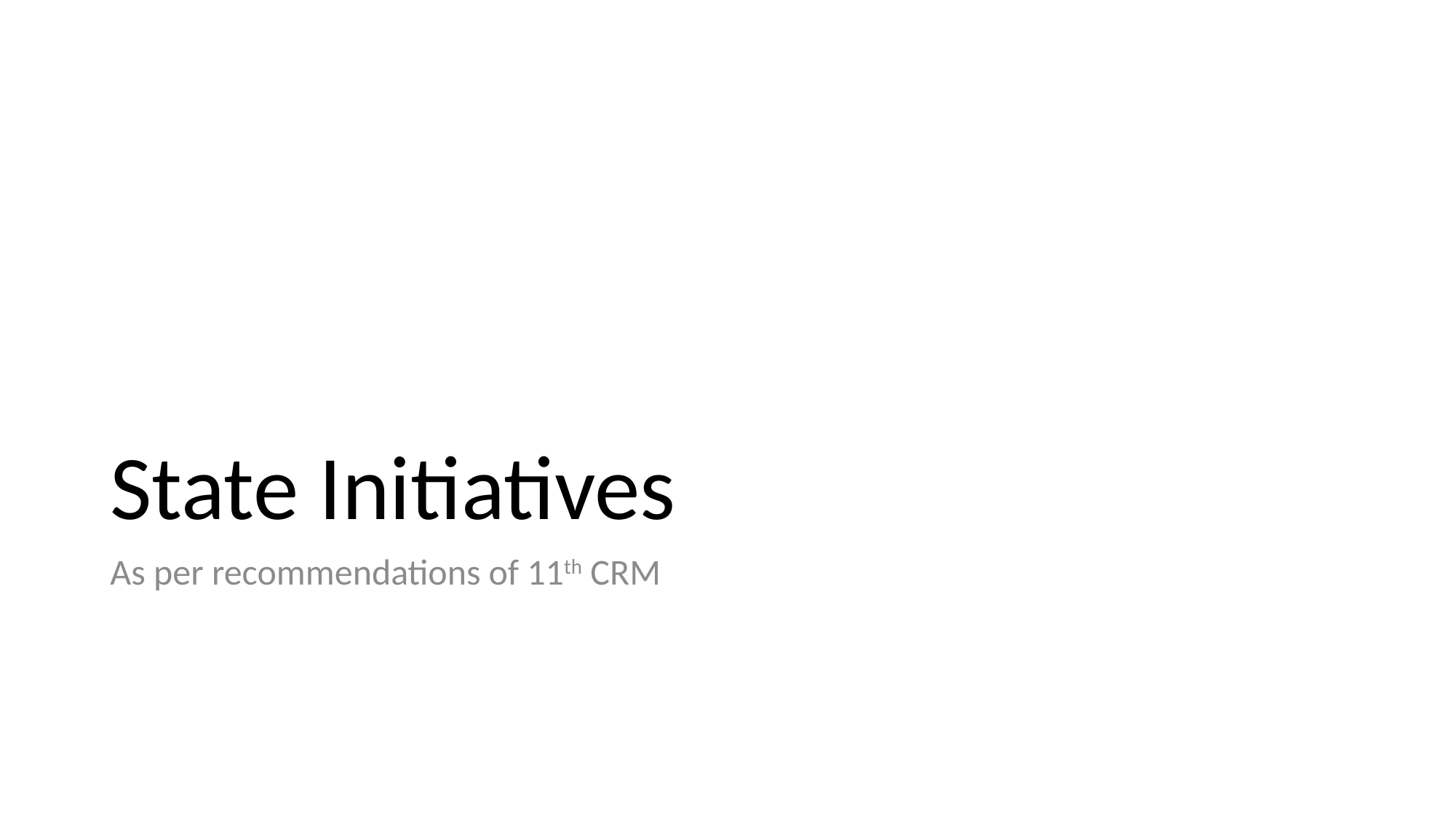

# State Initiatives
As per recommendations of 11th CRM